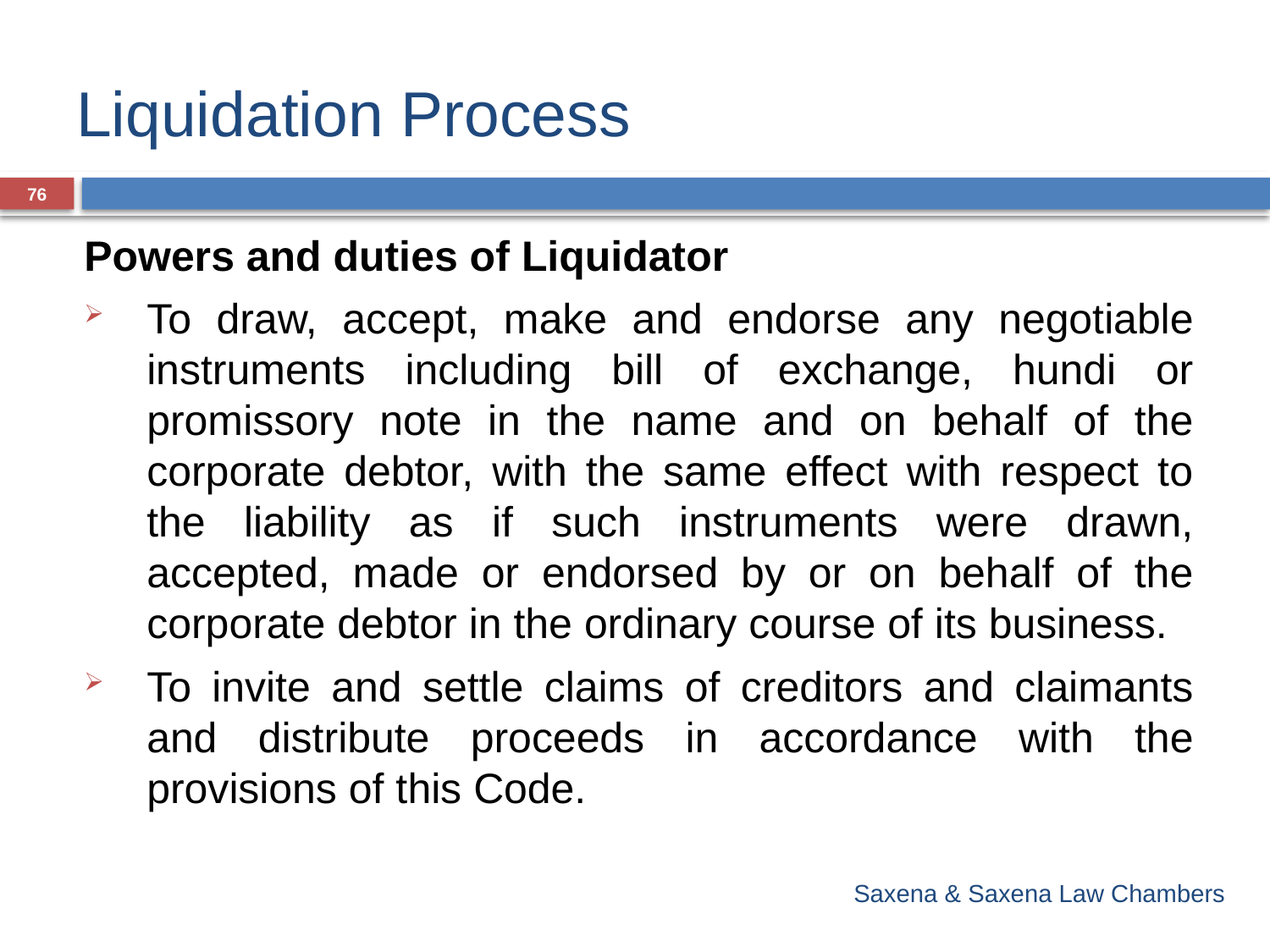

# Liquidation Process
76
Powers and duties of Liquidator
To draw, accept, make and endorse any negotiable instruments including bill of exchange, hundi or promissory note in the name and on behalf of the corporate debtor, with the same effect with respect to the liability as if such instruments were drawn, accepted, made or endorsed by or on behalf of the corporate debtor in the ordinary course of its business.
To invite and settle claims of creditors and claimants and distribute proceeds in accordance with the provisions of this Code.

Saxena & Saxena Law Chambers